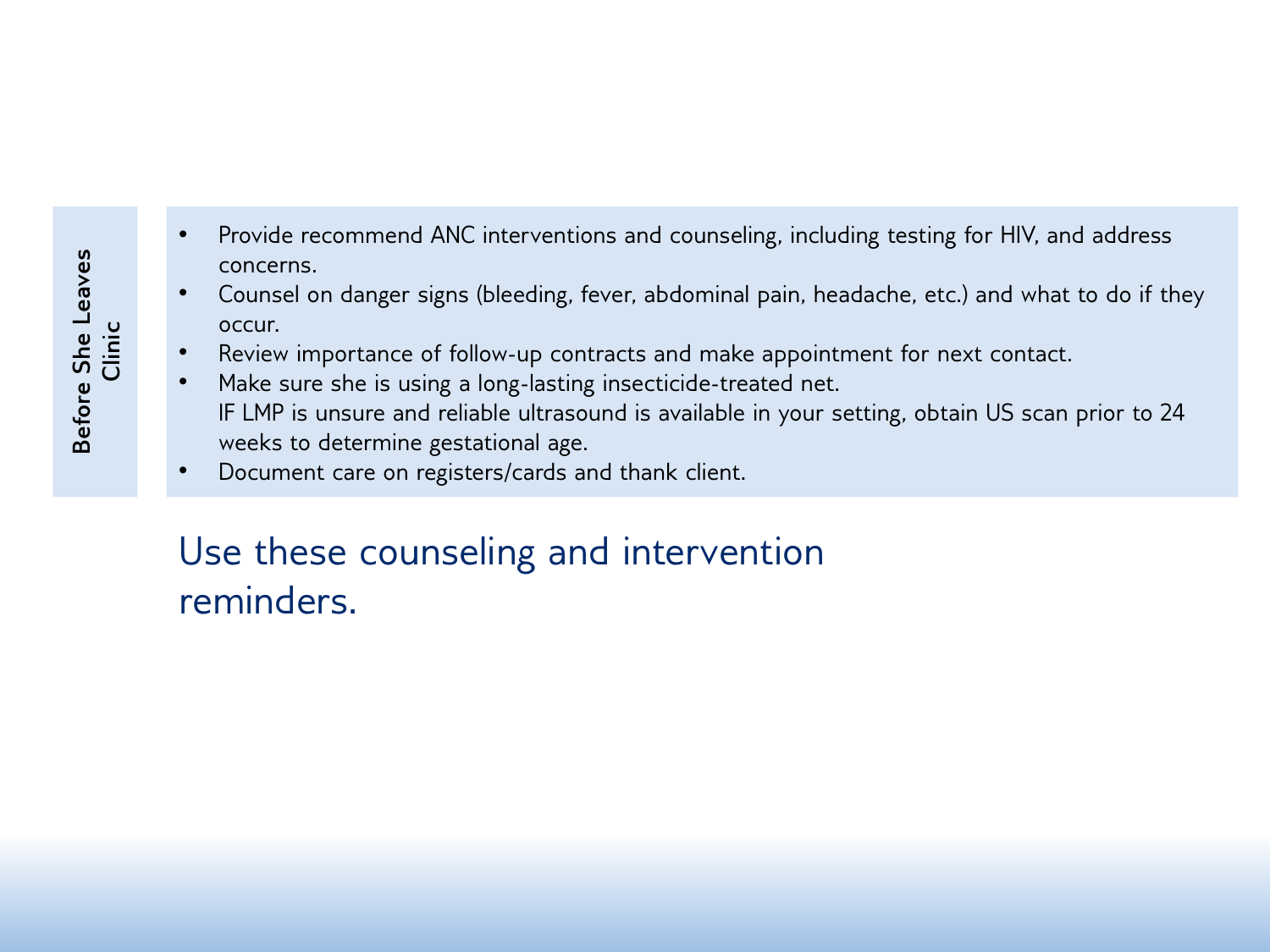

Before She Leaves Clinic
Provide recommend ANC interventions and counseling, including testing for HIV, and address concerns.
Counsel on danger signs (bleeding, fever, abdominal pain, headache, etc.) and what to do if they occur.
Review importance of follow-up contracts and make appointment for next contact.
Make sure she is using a long-lasting insecticide-treated net.
IF LMP is unsure and reliable ultrasound is available in your setting, obtain US scan prior to 24 weeks to determine gestational age.
Document care on registers/cards and thank client.
Use these counseling and intervention reminders.